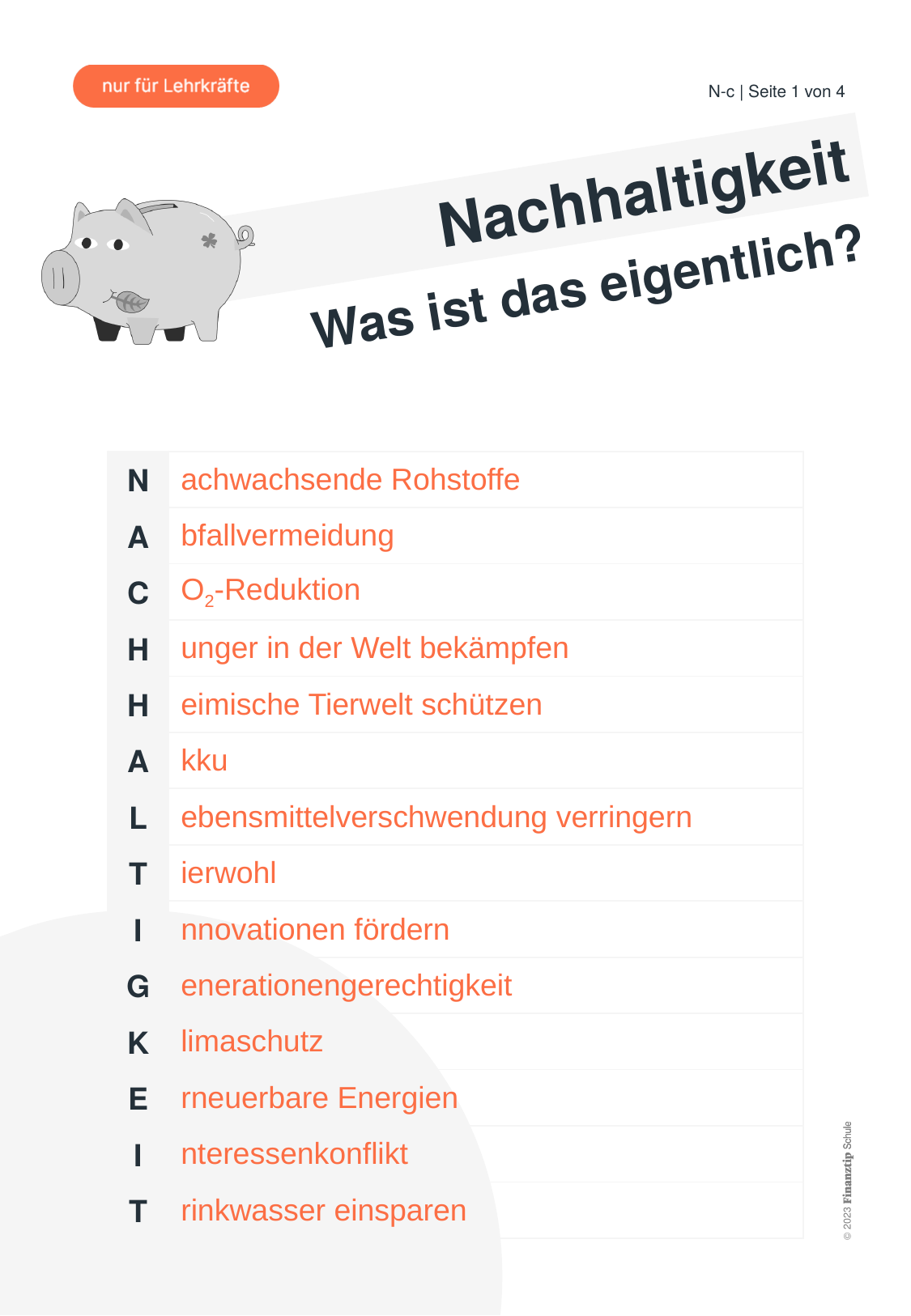

| N | achwachsende Rohstoffe |
| --- | --- |
| A | bfallvermeidung |
| C | O2-Reduktion |
| H | unger in der Welt bekämpfen |
| H | eimische Tierwelt schützen |
| A | kku |
| L | ebensmittelverschwendung verringern |
| T | ierwohl |
| I | nnovationen fördern |
| G | enerationengerechtigkeit |
| K | limaschutz |
| E | rneuerbare Energien |
| I | nteressenkonflikt |
| T | rinkwasser einsparen |